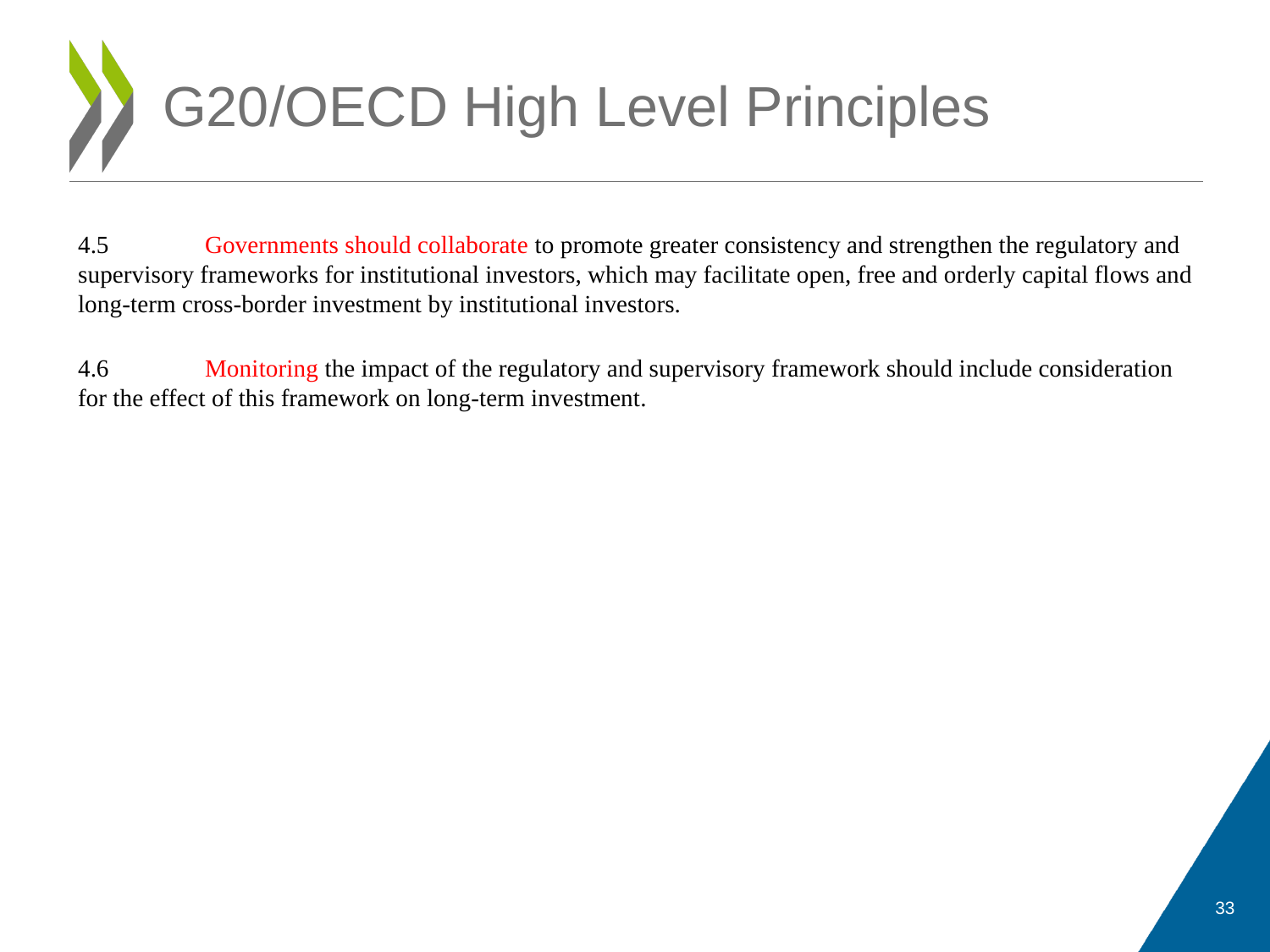

# G20/OECD High Level Principles
4.5	Governments should collaborate to promote greater consistency and strengthen the regulatory and supervisory frameworks for institutional investors, which may facilitate open, free and orderly capital flows and long-term cross-border investment by institutional investors.
4.6	Monitoring the impact of the regulatory and supervisory framework should include consideration for the effect of this framework on long-term investment.
33